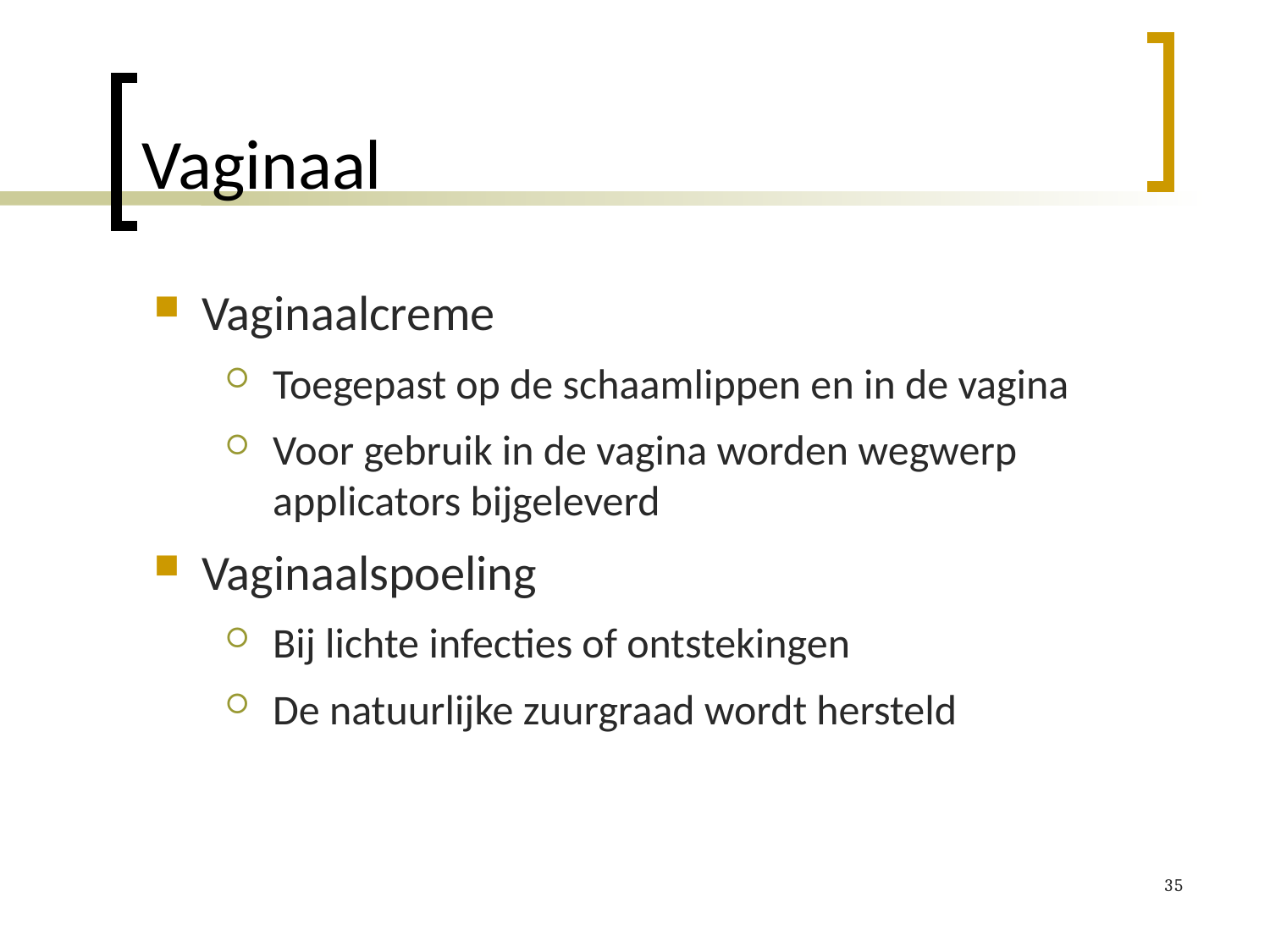

# Vaginaal
Vaginaalcreme
Toegepast op de schaamlippen en in de vagina
Voor gebruik in de vagina worden wegwerp applicators bijgeleverd
Vaginaalspoeling
Bij lichte infecties of ontstekingen
De natuurlijke zuurgraad wordt hersteld

35